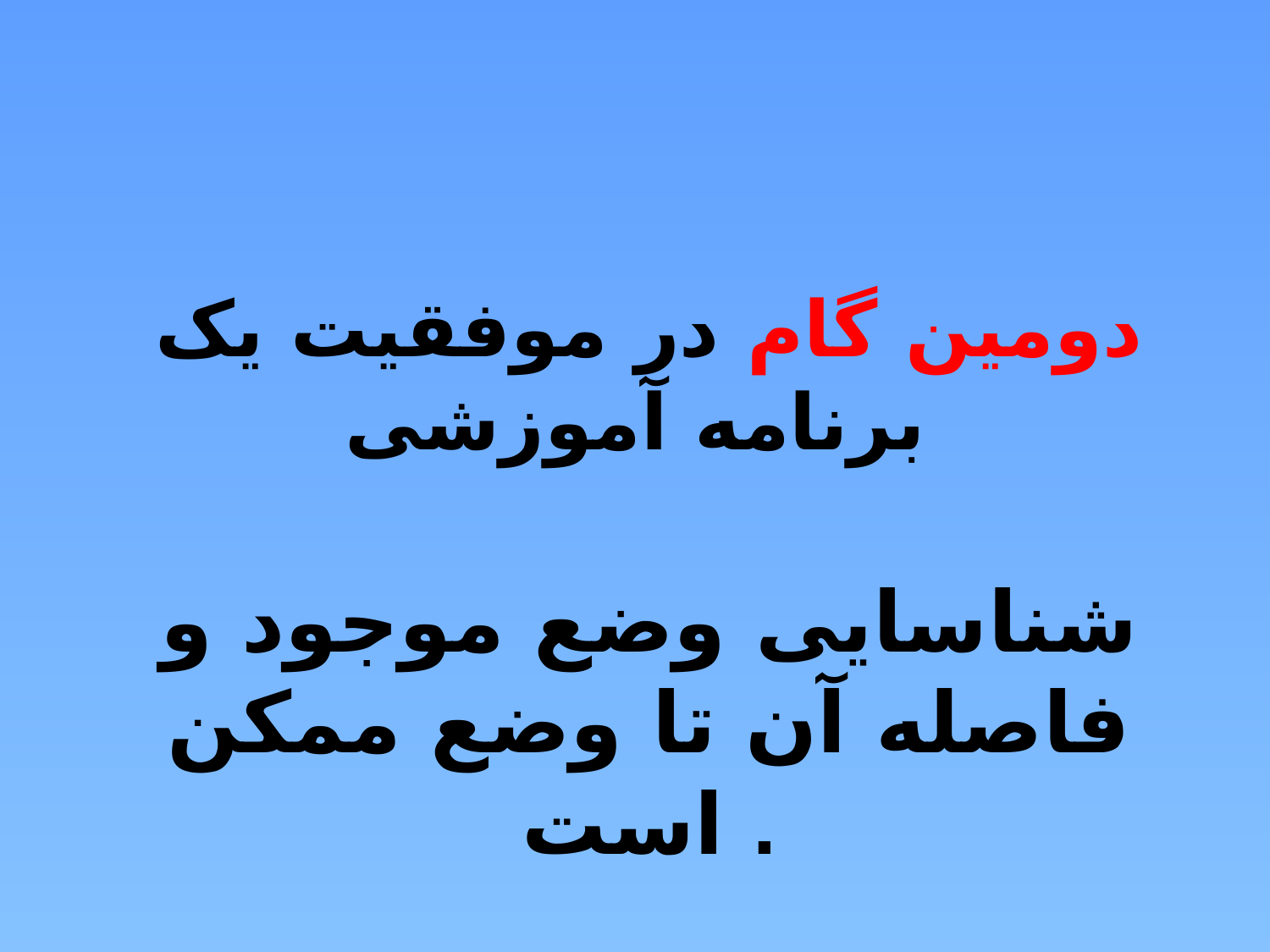

دومین گام در موفقیت یک برنامه آموزشی

شناسایی وضع موجود و فاصله آن تا وضع ممکن است .